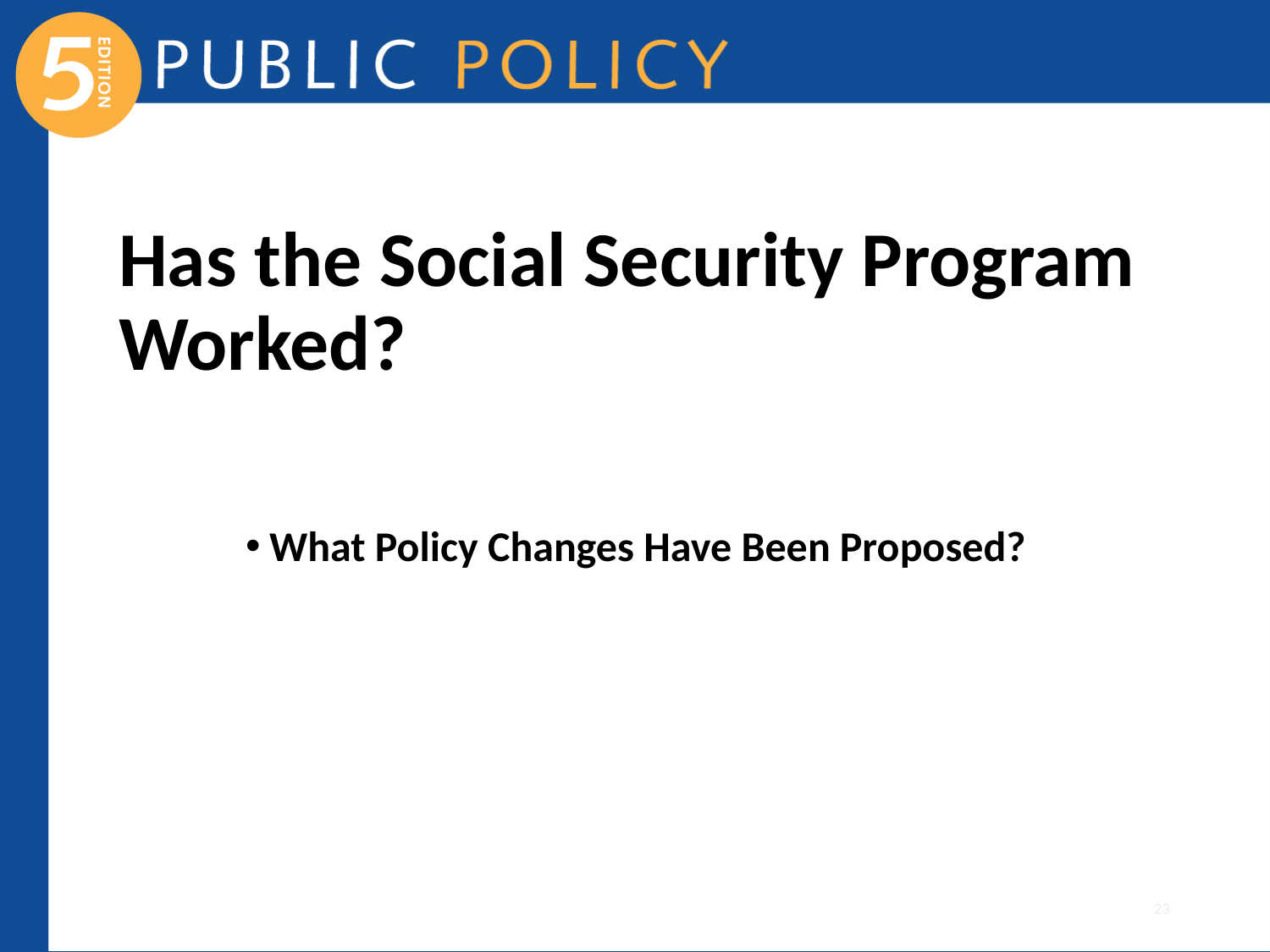

# Has the Social Security Program Worked?
What Policy Changes Have Been Proposed?
23